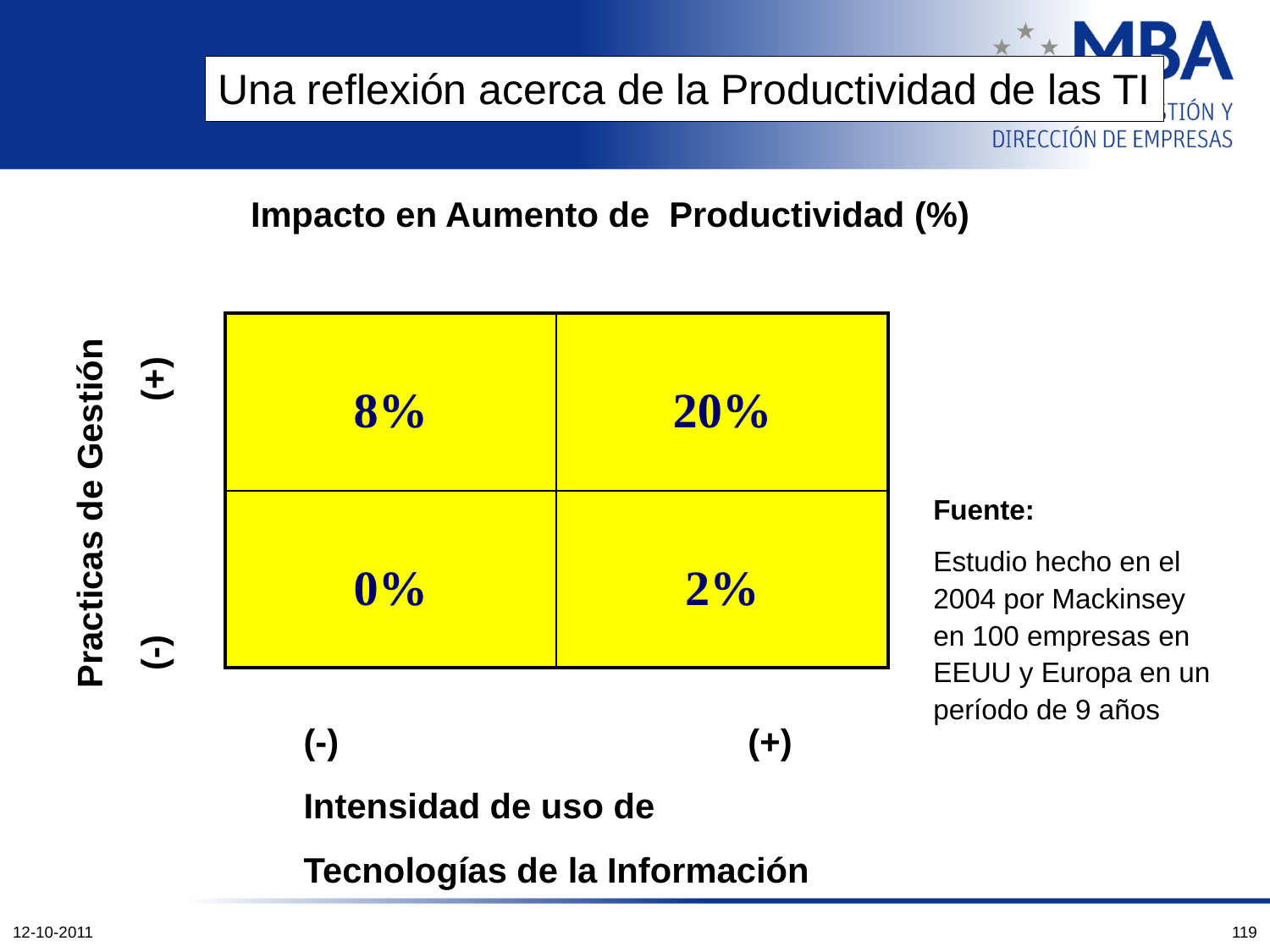

# Una reflexión acerca de la Productividad de las TI
Impacto en Aumento de  Productividad (%)
| 8% | 20% |
| --- | --- |
| 0% | 2% |
Practicas de Gestión
(-)                        (+)
Fuente:
Estudio hecho en el 2004 por Mackinsey en 100 empresas en EEUU y Europa en un período de 9 años
(-)                                          (+)
Intensidad de uso de
Tecnologías de la Información

12-10-2011
119